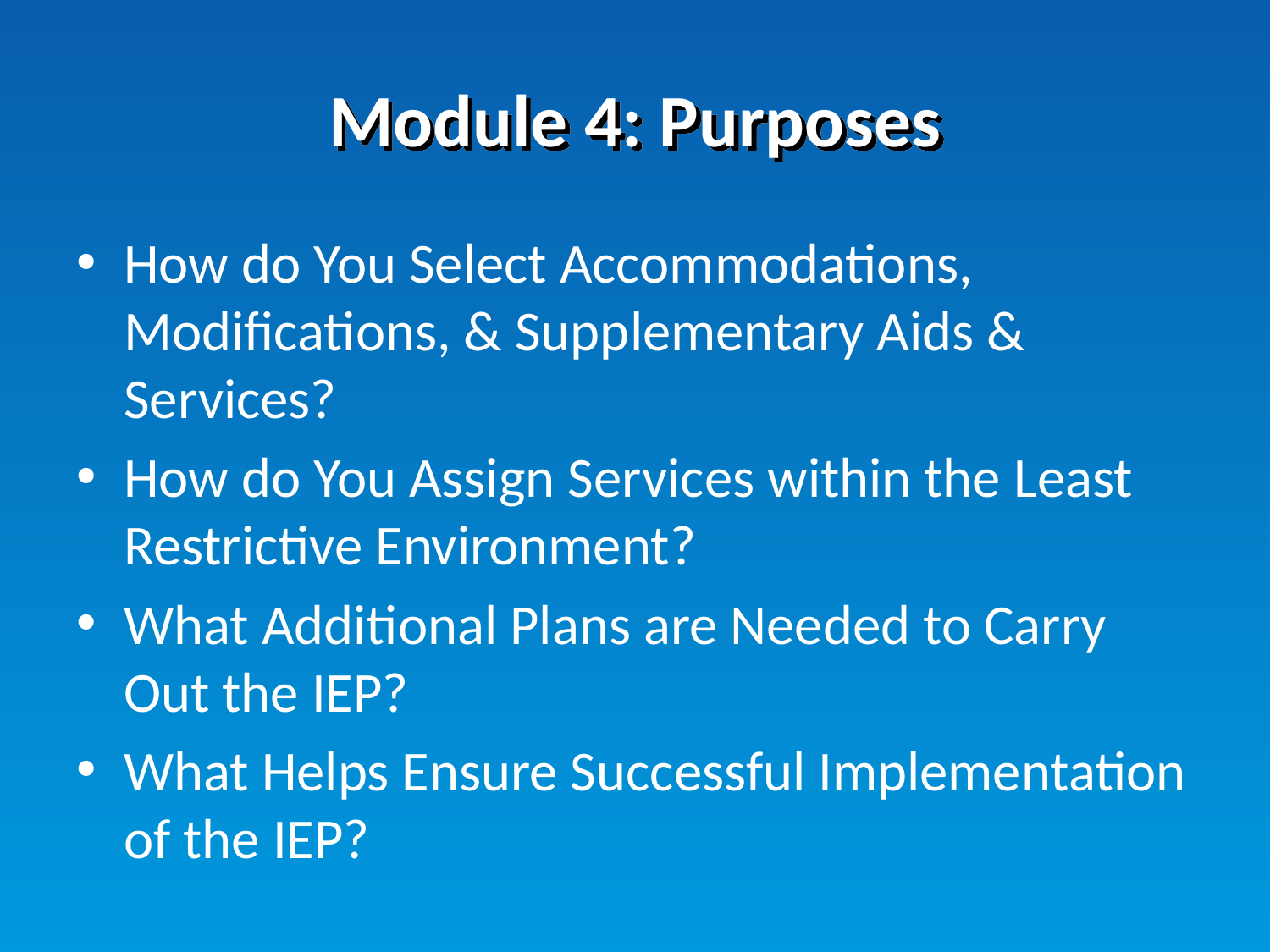

Module 4: Purposes
How do You Select Accommodations, Modifications, & Supplementary Aids & Services?
How do You Assign Services within the Least Restrictive Environment?
What Additional Plans are Needed to Carry Out the IEP?
What Helps Ensure Successful Implementation of the IEP?